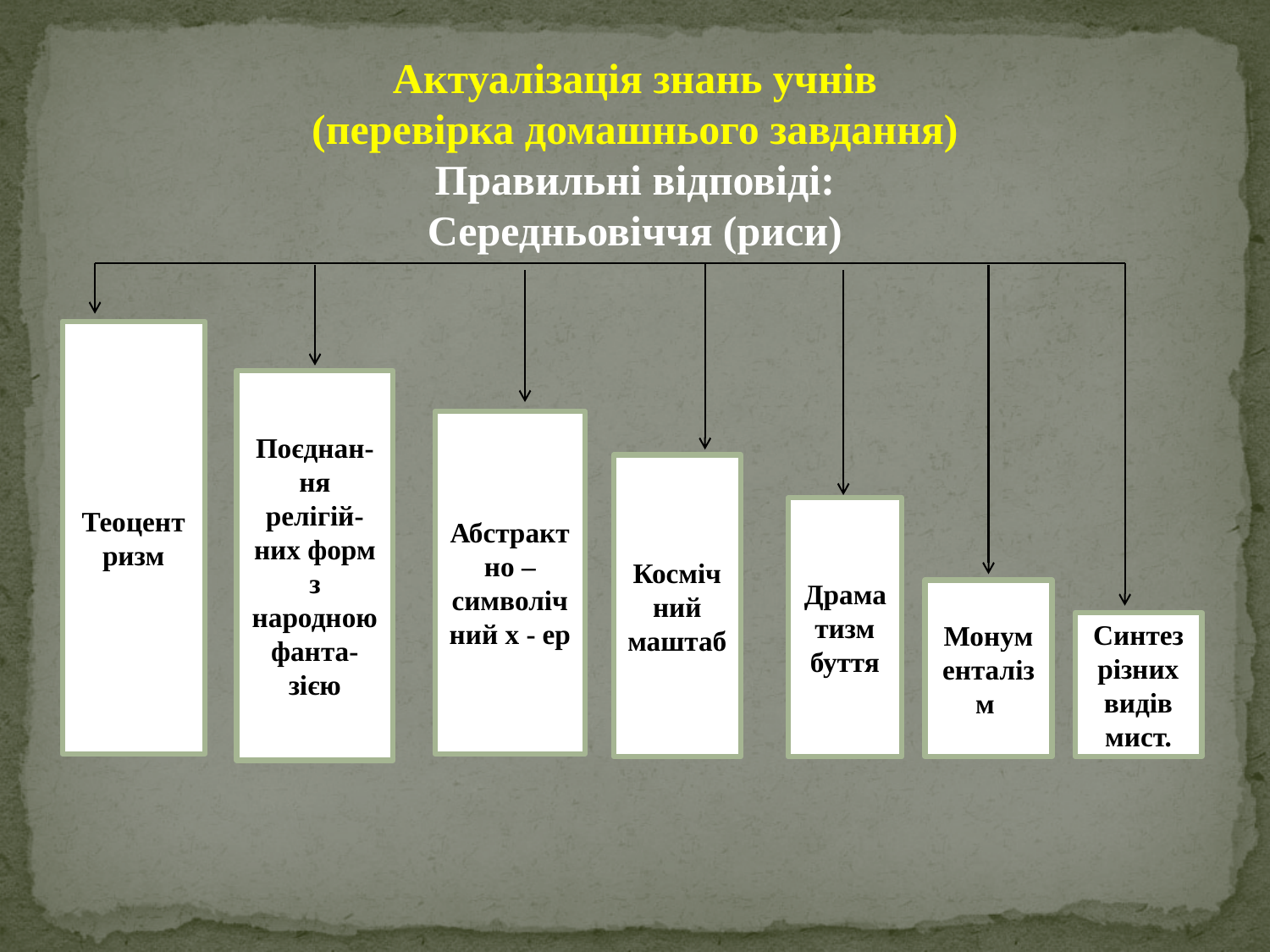

Актуалізація знань учнів
(перевірка домашнього завдання)
Правильні відповіді:
Середньовіччя (риси)
Теоцентризм
Поєднан-ня релігій-них форм з народною фанта-зією
Абстрактно – символічний х - ер
Космічний маштаб
Драматизм буття
Монументалізм
Синтез різних видів мист.